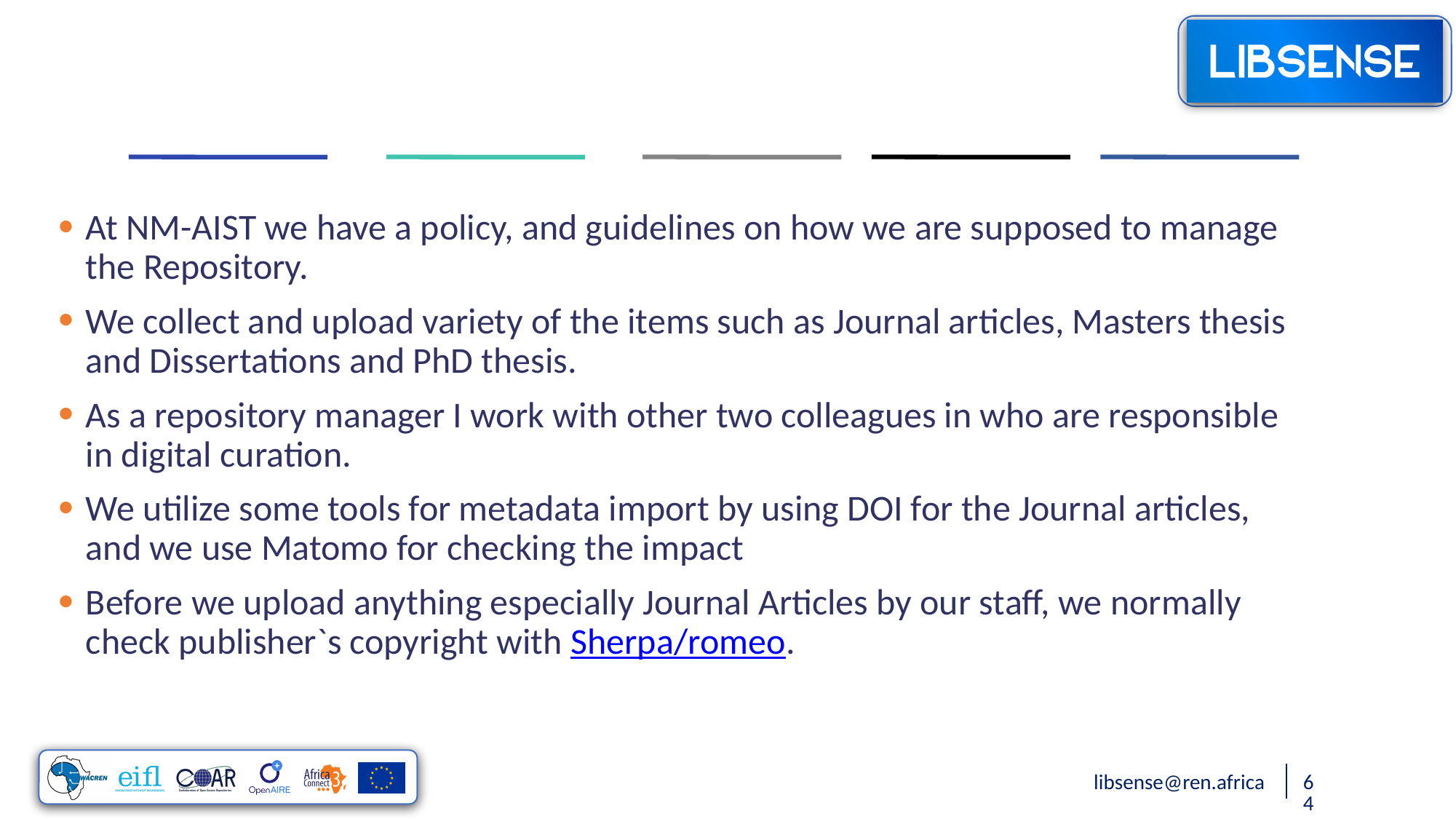

At NM-AIST we have a policy, and guidelines on how we are supposed to manage the Repository.
We collect and upload variety of the items such as Journal articles, Masters thesis and Dissertations and PhD thesis.
As a repository manager I work with other two colleagues in who are responsible in digital curation.
We utilize some tools for metadata import by using DOI for the Journal articles, and we use Matomo for checking the impact
Before we upload anything especially Journal Articles by our staff, we normally check publisher`s copyright with Sherpa/romeo.

libsense@ren.africa
64